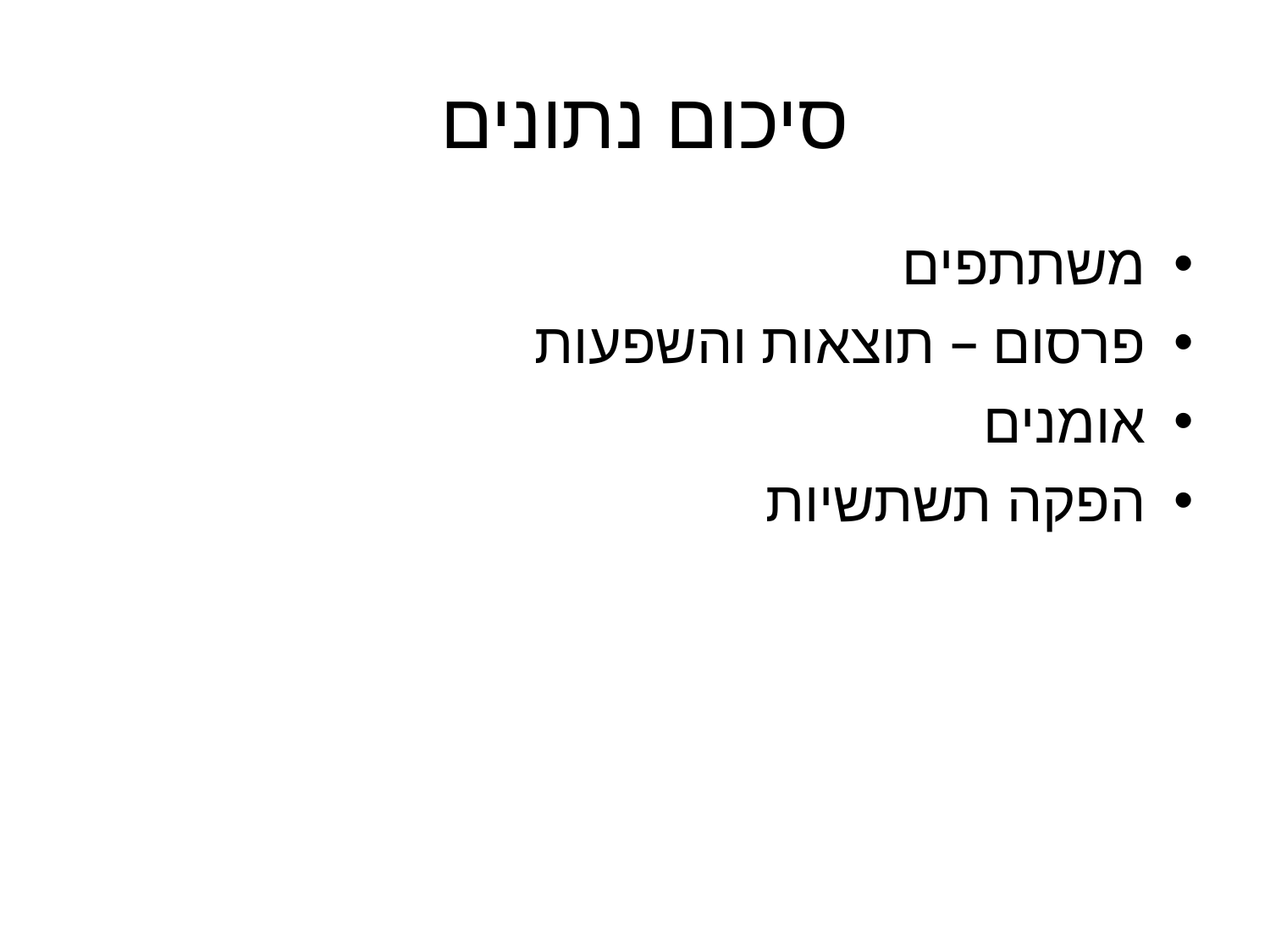

# סיכום נתונים
משתתפים
פרסום – תוצאות והשפעות
אומנים
הפקה תשתשיות